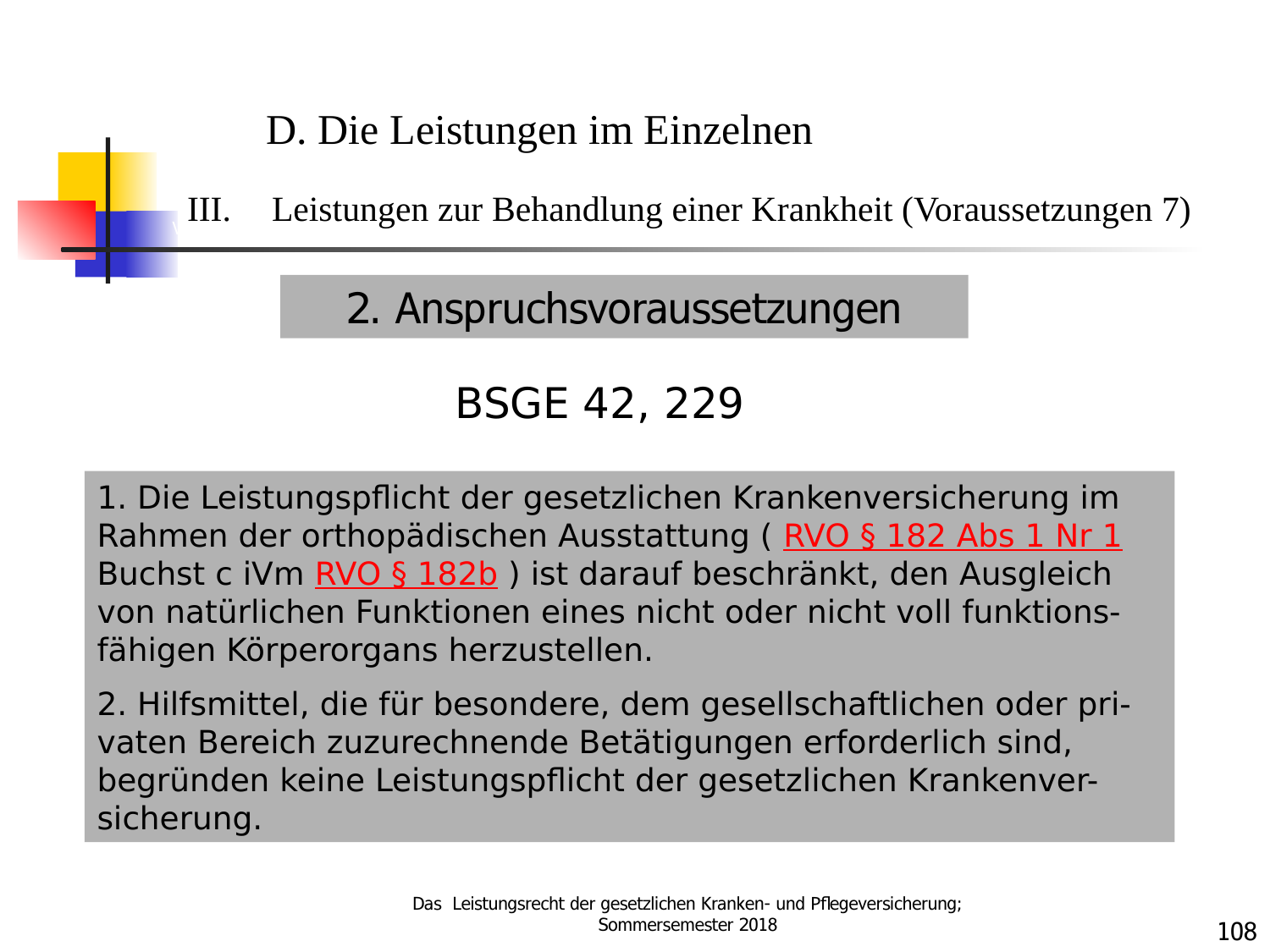

Voraussetzungen 7
D. Die Leistungen im Einzelnen

Leistungen zur Behandlung einer Krankheit (Voraussetzungen 7)
2. Anspruchsvoraussetzungen
BSGE 42, 229
Krankheit
1. Die Leistungspflicht der gesetzlichen Krankenversicherung im Rahmen der orthopädischen Ausstattung ( RVO § 182 Abs 1 Nr 1 Buchst c iVm RVO § 182b ) ist darauf beschränkt, den Ausgleich von natürlichen Funktionen eines nicht oder nicht voll funktions-fähigen Körperorgans herzustellen.
2. Hilfsmittel, die für besondere, dem gesellschaftlichen oder pri-vaten Bereich zuzurechnende Betätigungen erforderlich sind, begründen keine Leistungspflicht der gesetzlichen Krankenver-sicherung.
Das  Leistungsrecht der gesetzlichen Kranken- und Pflegeversicherung; Sommersemester 2018
108